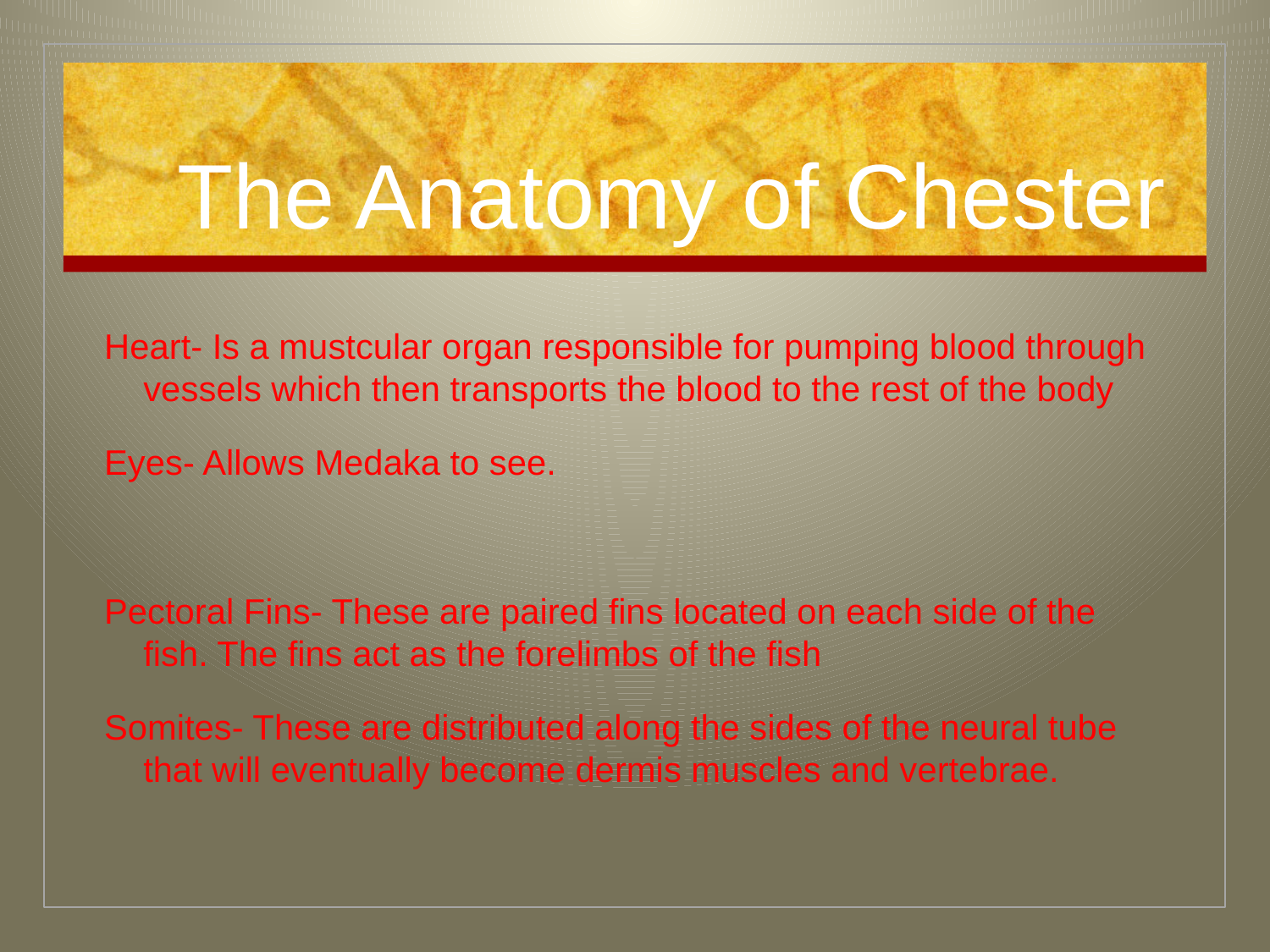

# The Anatomy of Chester
Heart- Is a mustcular organ responsible for pumping blood through vessels which then transports the blood to the rest of the body
Eyes- Allows Medaka to see.

Pectoral Fins- These are paired fins located on each side of the fish. The fins act as the forelimbs of the fish
Somites- These are distributed along the sides of the neural tube that will eventually become dermis muscles and vertebrae.